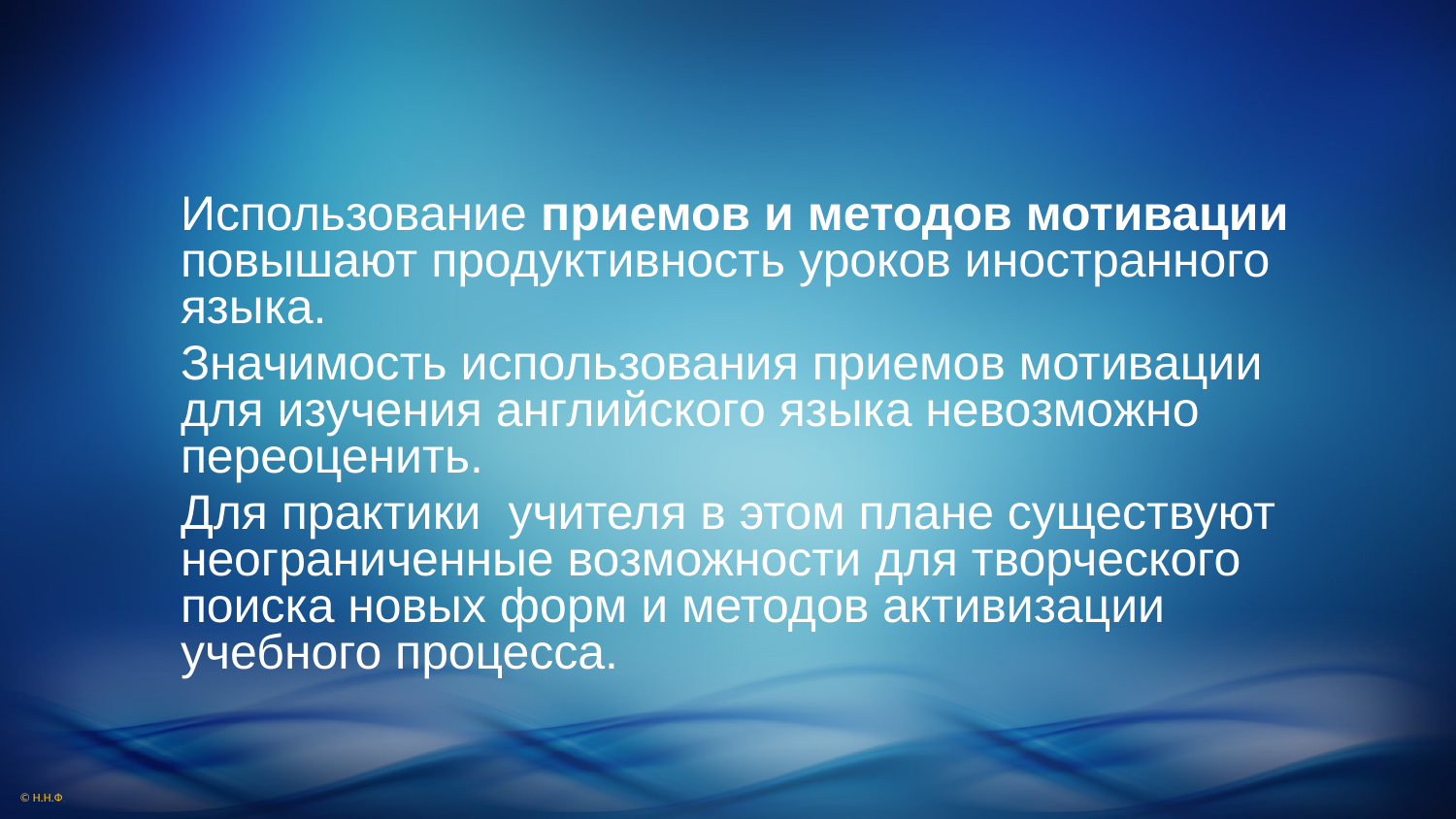

Использование приемов и методов мотивации повышают продуктивность уроков иностранного языка.
Значимость использования приемов мотивации для изучения английского языка невозможно переоценить.
Для практики  учителя в этом плане существуют неограниченные возможности для творческого поиска новых форм и методов активизации учебного процесса.